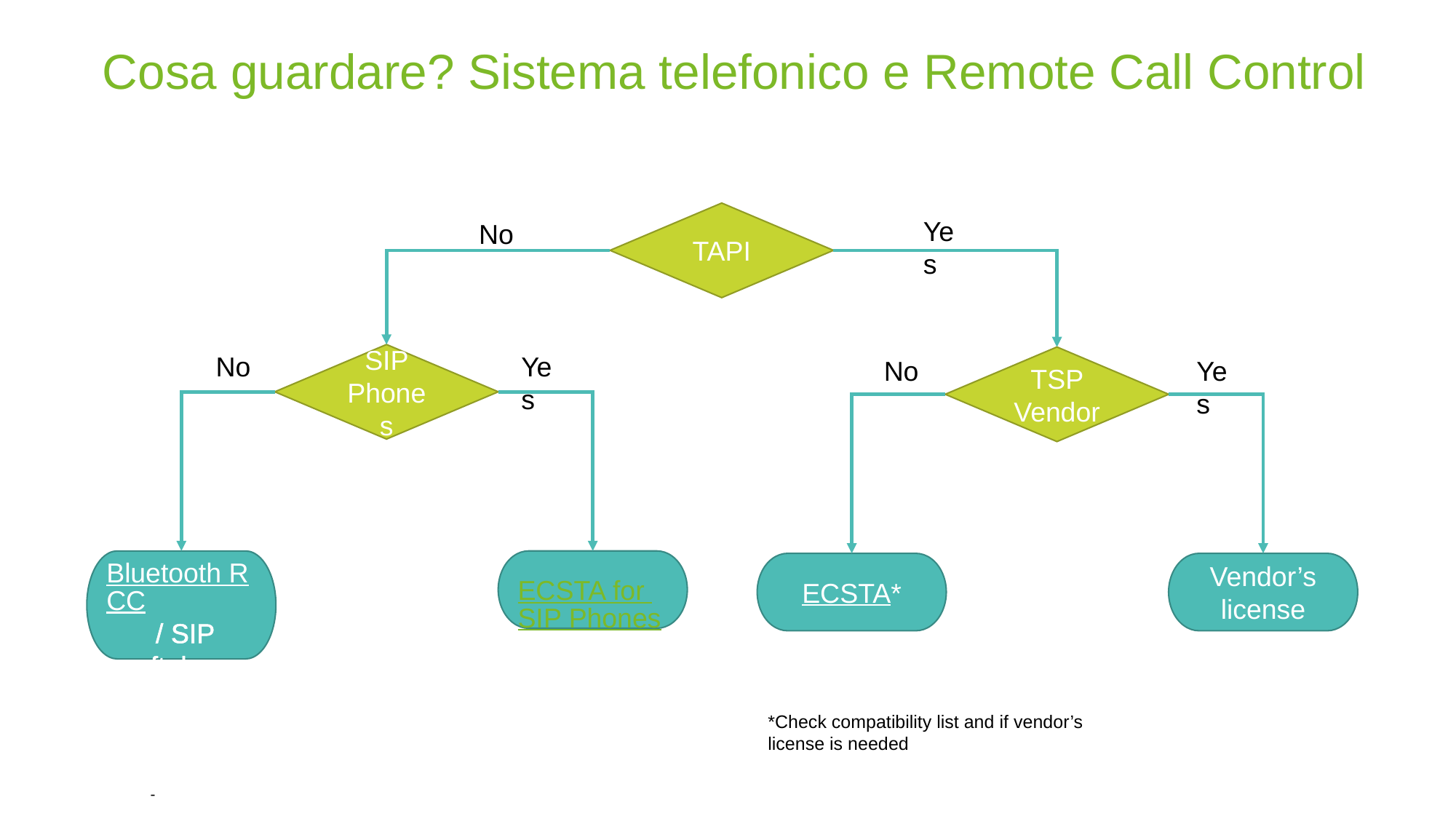

# Cosa guardare? Sistema telefonico e Remote Call Control
TAPI
Yes
No
No
Yes
SIP Phones
TSP Vendor
No
Yes
Bluetooth RCC / SIP softphone
ECSTA for SIP Phones
ECSTA*
Vendor’s license
*Check compatibility list and if vendor’s license is needed